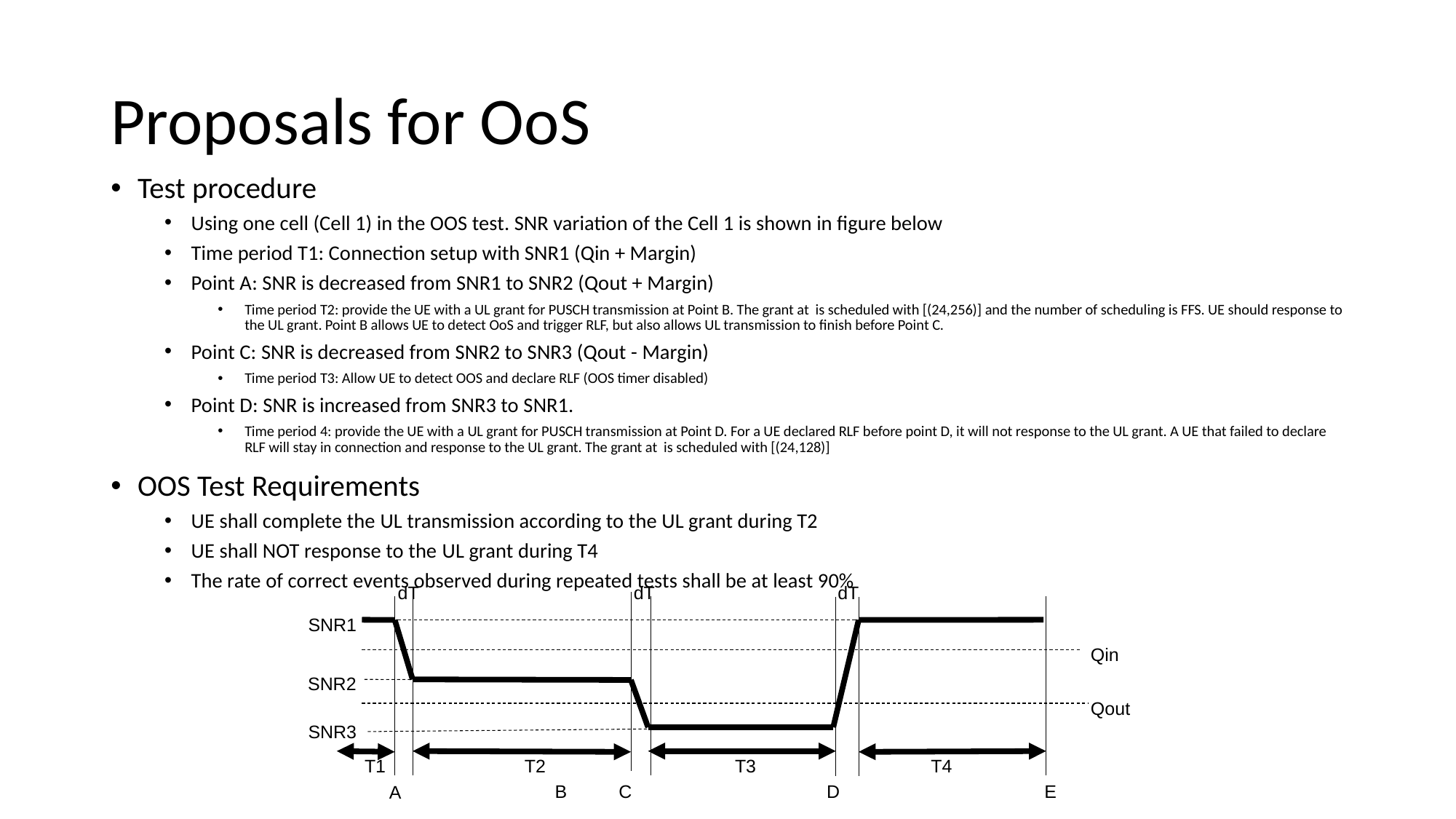

# Proposals for OoS
Test procedure
Using one cell (Cell 1) in the OOS test. SNR variation of the Cell 1 is shown in figure below
Time period T1: Connection setup with SNR1 (Qin + Margin)
Point A: SNR is decreased from SNR1 to SNR2 (Qout + Margin)
Time period T2: provide the UE with a UL grant for PUSCH transmission at Point B. The grant at  is scheduled with [(24,256)] and the number of scheduling is FFS. UE should response to the UL grant. Point B allows UE to detect OoS and trigger RLF, but also allows UL transmission to finish before Point C.
Point C: SNR is decreased from SNR2 to SNR3 (Qout - Margin)
Time period T3: Allow UE to detect OOS and declare RLF (OOS timer disabled)
Point D: SNR is increased from SNR3 to SNR1.
Time period 4: provide the UE with a UL grant for PUSCH transmission at Point D. For a UE declared RLF before point D, it will not response to the UL grant. A UE that failed to declare RLF will stay in connection and response to the UL grant. The grant at  is scheduled with [(24,128)]
OOS Test Requirements
UE shall complete the UL transmission according to the UL grant during T2
UE shall NOT response to the UL grant during T4
The rate of correct events observed during repeated tests shall be at least 90%
dT
dT
dT
SNR1
Qin
SNR2
Qout
SNR3
T1
T2
T3
T4
E
B
C
D
A